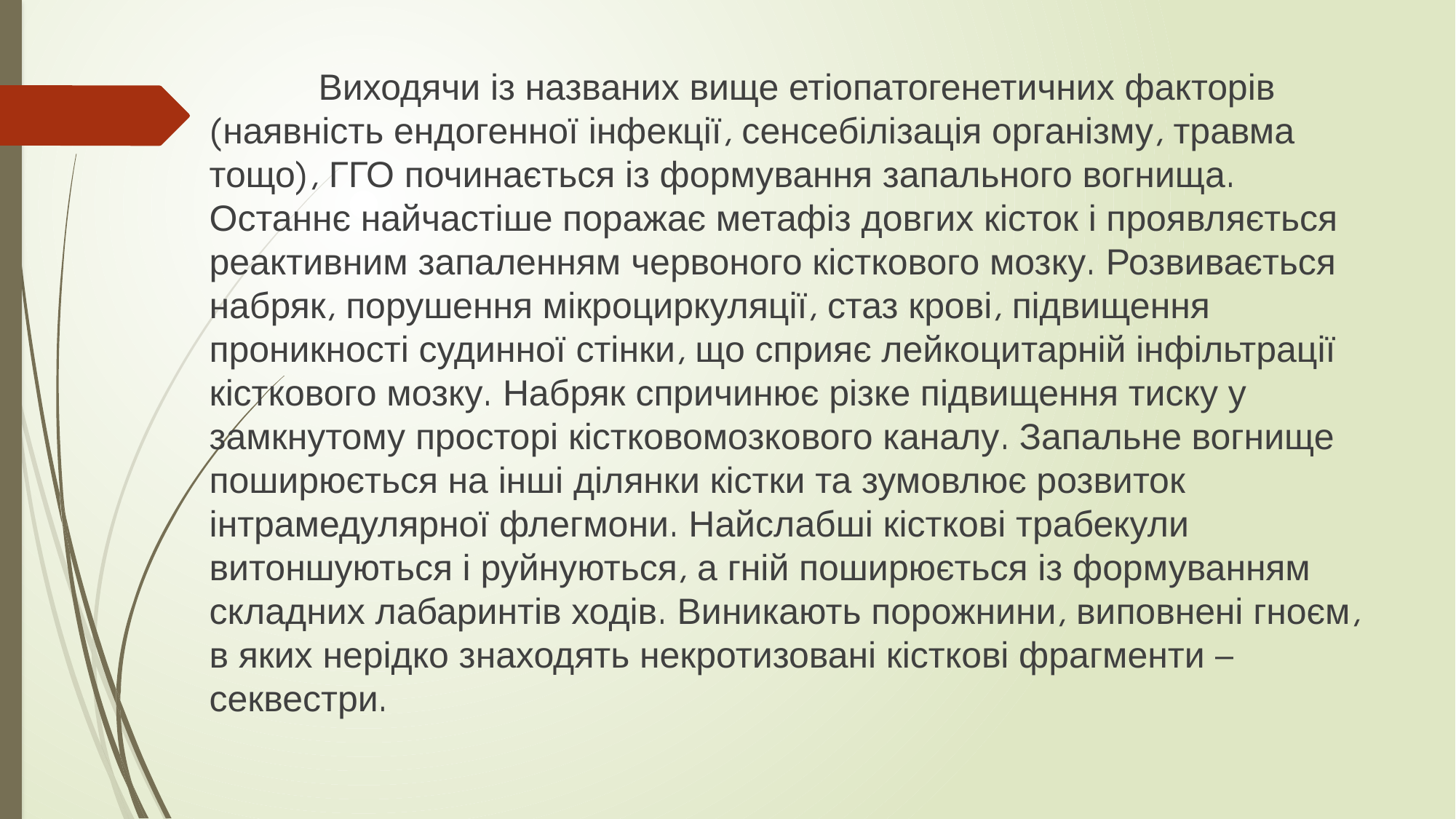

Виходячи із названих вище етіопатогенетичних факторів (наявність ендогенної інфекції, сенсебілізація організму, травма тощо), ГГО починається із формування запального вогнища. Останнє найчастіше поражає метафіз довгих кісток і проявляється реактивним запаленням червоного кісткового мозку. Розвивається набряк, порушення мікроциркуляції, стаз крові, підвищення проникності судинної стінки, що сприяє лейкоцитарній інфільтрації кісткового мозку. Набряк спричинює різке підвищення тиску у замкнутому просторі кістковомозкового каналу. Запальне вогнище поширюється на інші ділянки кістки та зумовлює розвиток інтрамедулярної флегмони. Найслабші кісткові трабекули витоншуються і руйнуються, а гній поширюється із формуванням складних лабаринтів ходів. Виникають порожнини, виповнені гноєм, в яких нерідко знаходять некротизовані кісткові фрагменти – секвестри.